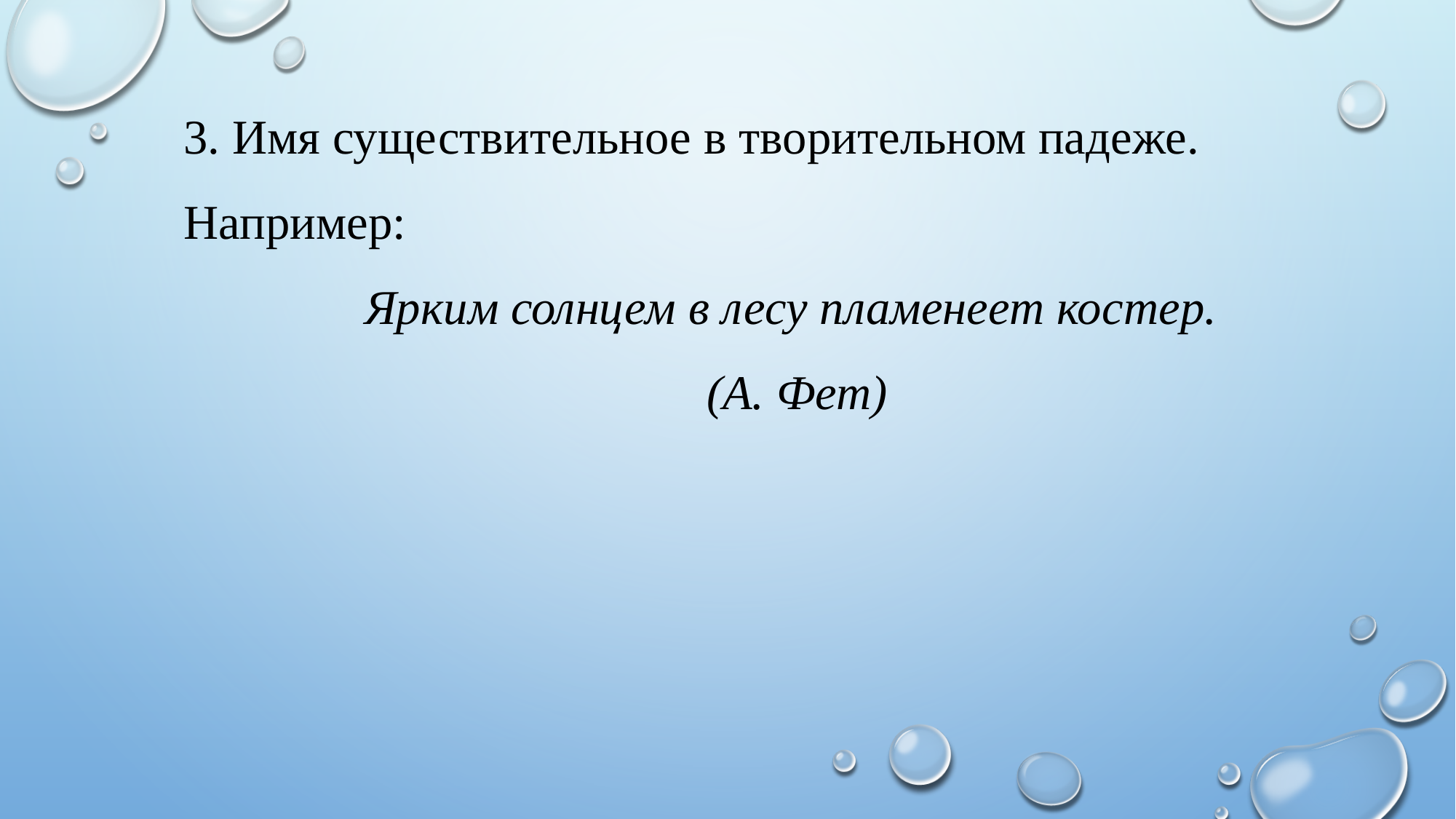

3. Имя существительное в творительном падеже.
Например:
Ярким солнцем в лесу пламенеет костер.
 (А. Фет)